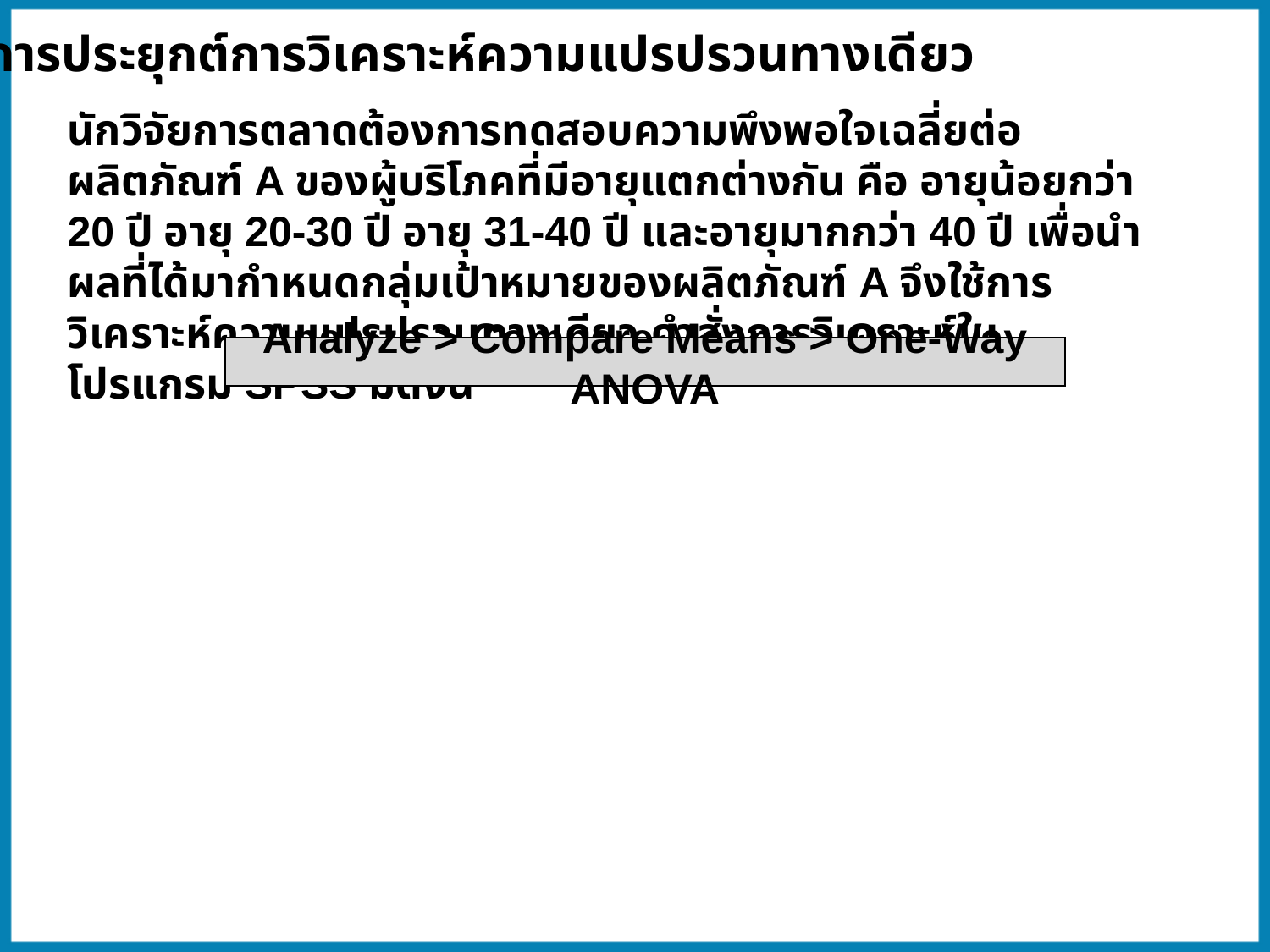

12.2.3 การประยุกต์การวิเคราะห์ความแปรปรวนทางเดียว
นักวิจัยการตลาดต้องการทดสอบความพึงพอใจเฉลี่ยต่อผลิตภัณฑ์ A ของผู้บริโภคที่มีอายุแตกต่างกัน คือ อายุน้อยกว่า 20 ปี อายุ 20-30 ปี อายุ 31-40 ปี และอายุมากกว่า 40 ปี เพื่อนำผลที่ได้มากำหนดกลุ่มเป้าหมายของผลิตภัณฑ์ A จึงใช้การวิเคราะห์ความแปรปรวนทางเดียว คำสั่งการวิเคราะห์ในโปรแกรม SPSS มีดังนี้
Analyze > Compare Means > One-Way ANOVA